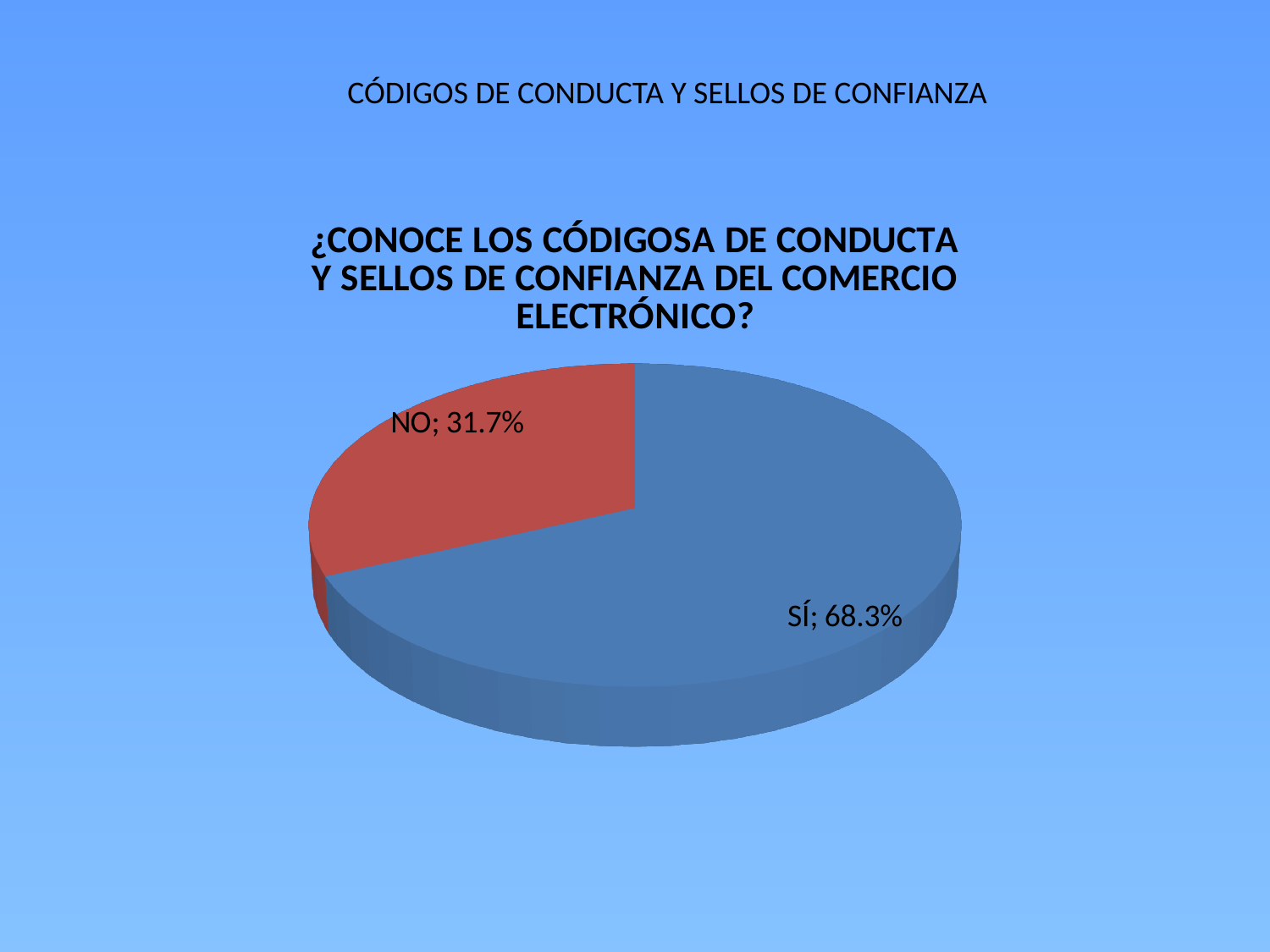

CÓDIGOS DE CONDUCTA Y SELLOS DE CONFIANZA

[unsupported chart]